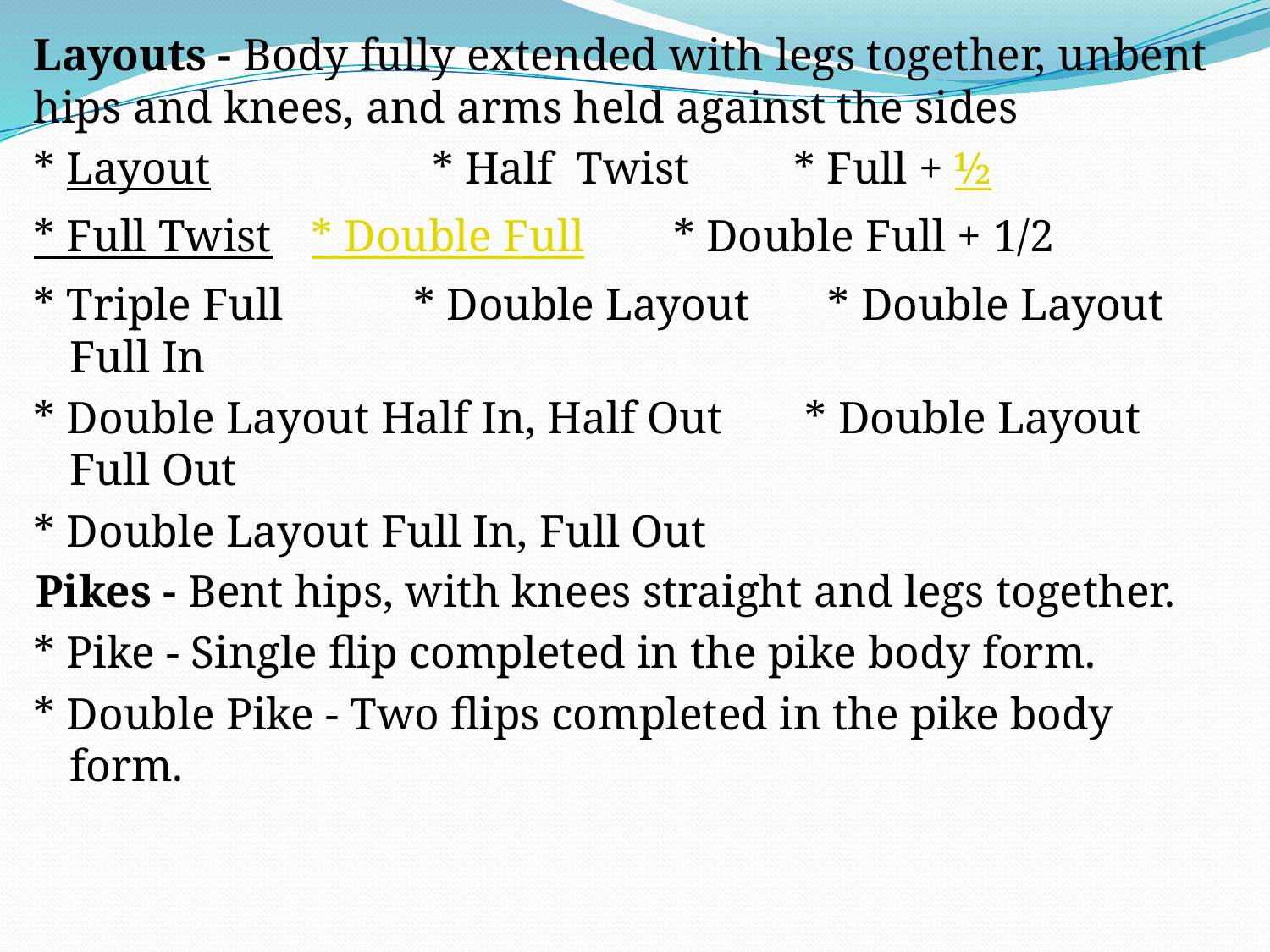

Layouts - Body fully extended with legs together, unbent hips and knees, and arms held against the sides
* Layout	    	* Half  Twist		* Full + ½
* Full Twist 		* Double Full		* Double Full + 1/2
* Triple Full 	         * Double Layout 	   * Double Layout Full In
* Double Layout Half In, Half Out 	 * Double Layout Full Out
* Double Layout Full In, Full Out
Pikes - Bent hips, with knees straight and legs together.
* Pike - Single flip completed in the pike body form.
* Double Pike - Two flips completed in the pike body form.